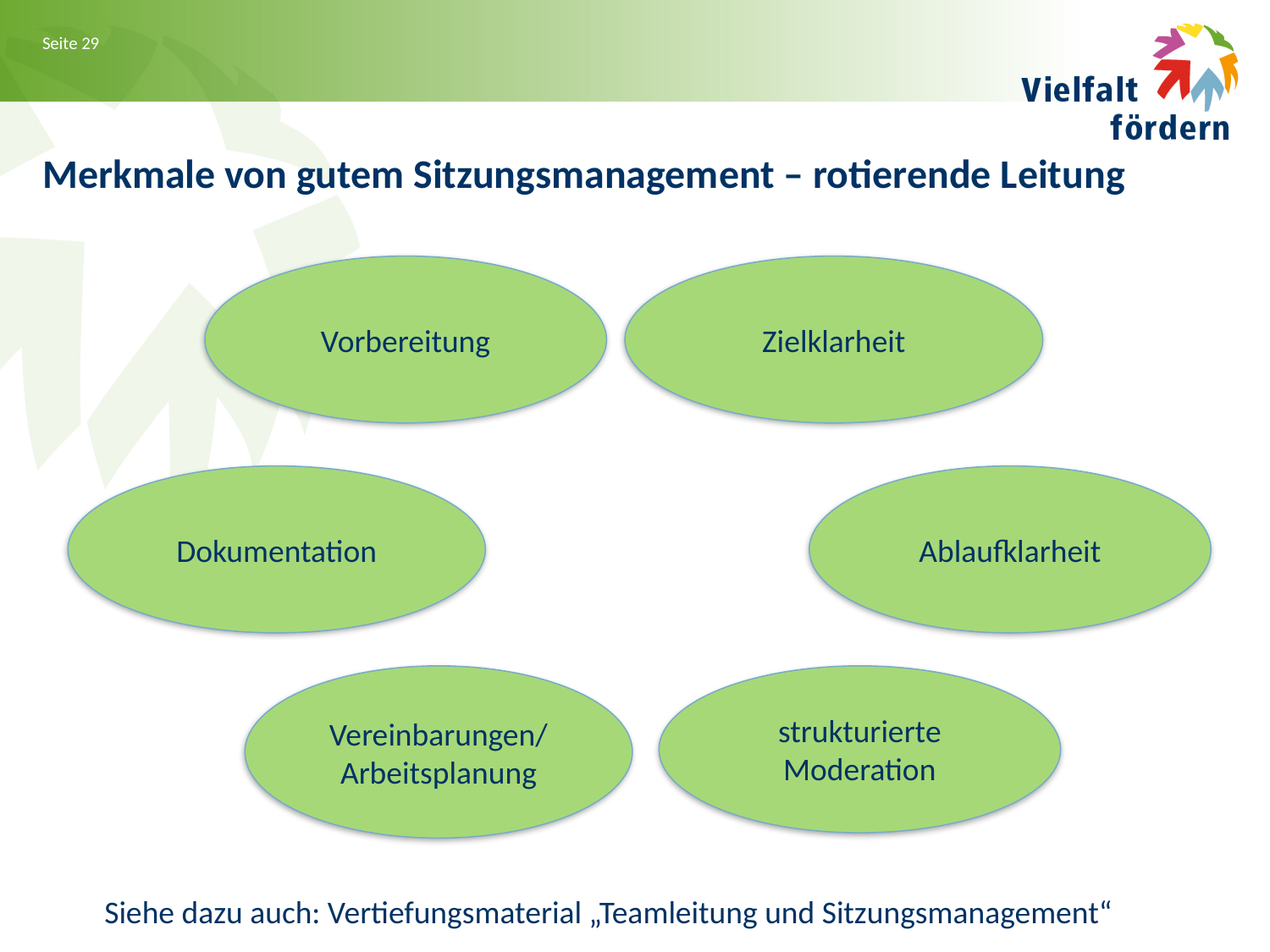

# Merkmale von gutem Sitzungsmanagement – rotierende Leitung
Vorbereitung
Zielklarheit
Dokumentation
Ablaufklarheit
Vereinbarungen/ Arbeitsplanung
strukturierte Moderation
Siehe dazu auch: Vertiefungsmaterial „Teamleitung und Sitzungsmanagement“